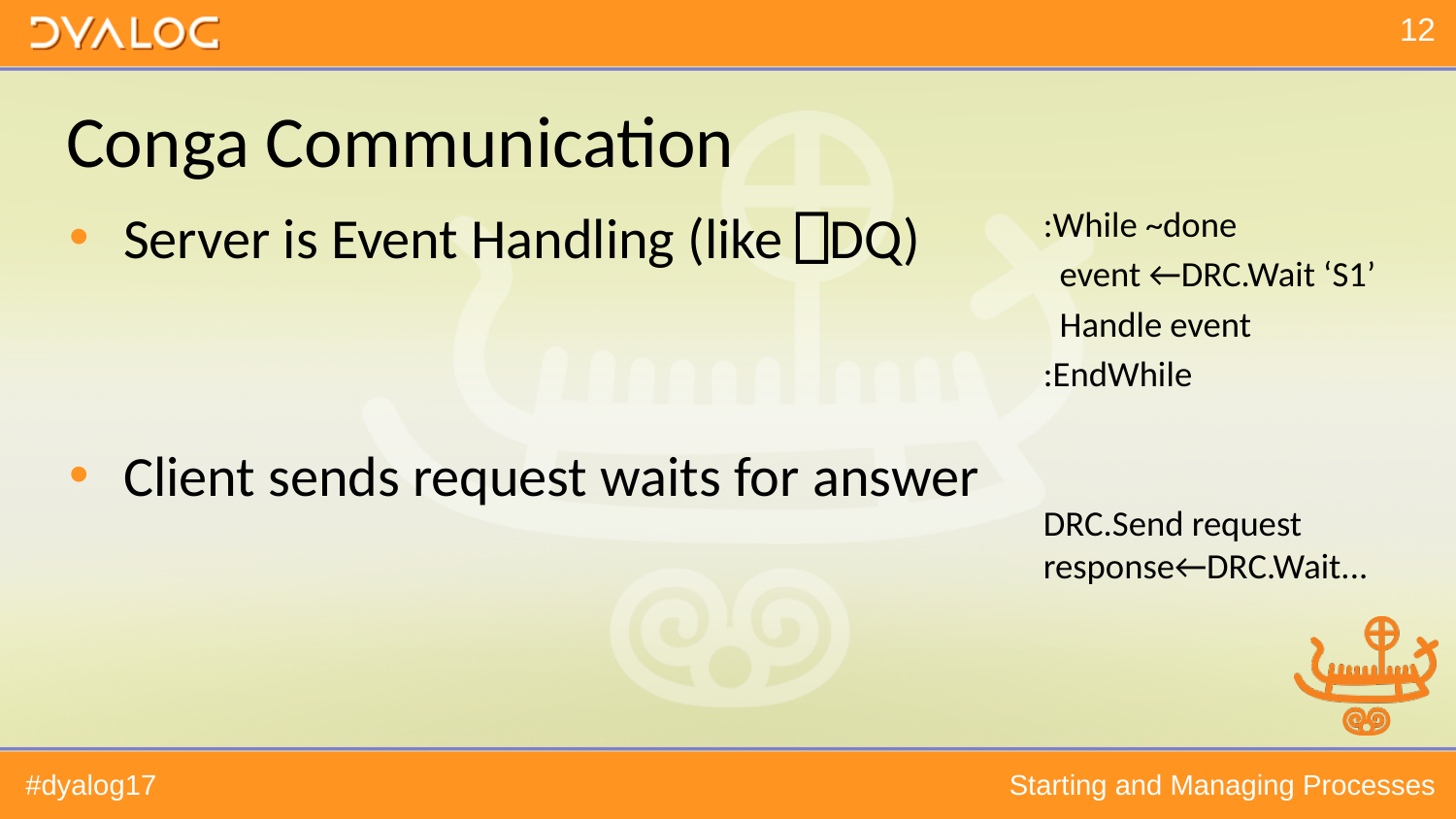

# Conga Communication
:While ~done
  event ←DRC.Wait ‘S1’
  Handle event
:EndWhile

DRC.Send request
response←DRC.Wait...
Server is Event Handling (like ⎕DQ)

Client sends request waits for answer